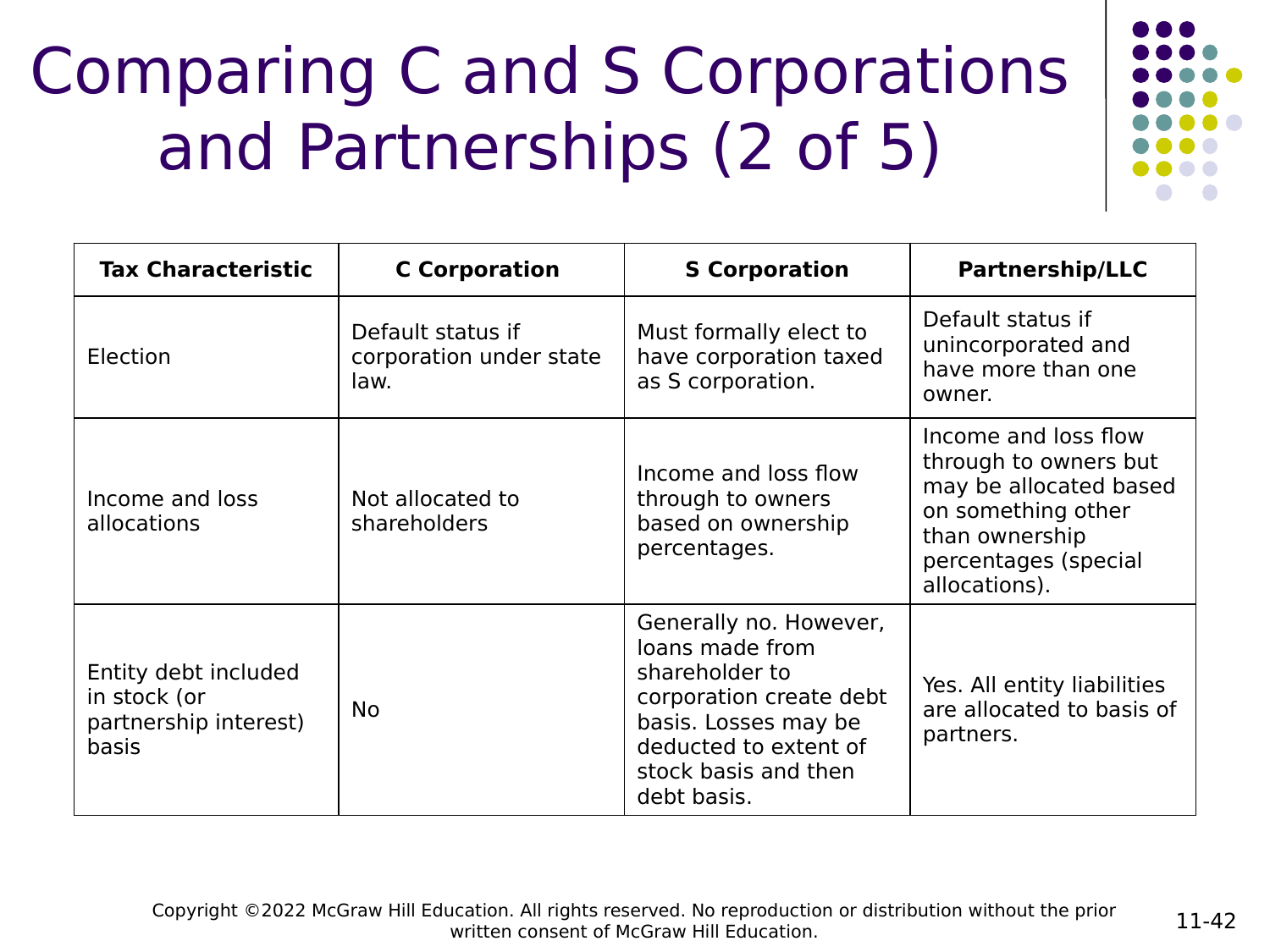

# Comparing C and S Corporations and Partnerships (2 of 5)
| Tax Characteristic | C Corporation | S Corporation | Partnership/LLC |
| --- | --- | --- | --- |
| Election | Default status if corporation under state law. | Must formally elect to have corporation taxed as S corporation. | Default status if unincorporated and have more than one owner. |
| Income and loss allocations | Not allocated to shareholders | Income and loss flow through to owners based on ownership percentages. | Income and loss flow through to owners but may be allocated based on something other than ownership percentages (special allocations). |
| Entity debt included in stock (or partnership interest) basis | No | Generally no. However, loans made from shareholder to corporation create debt basis. Losses may be deducted to extent of stock basis and then debt basis. | Yes. All entity liabilities are allocated to basis of partners. |